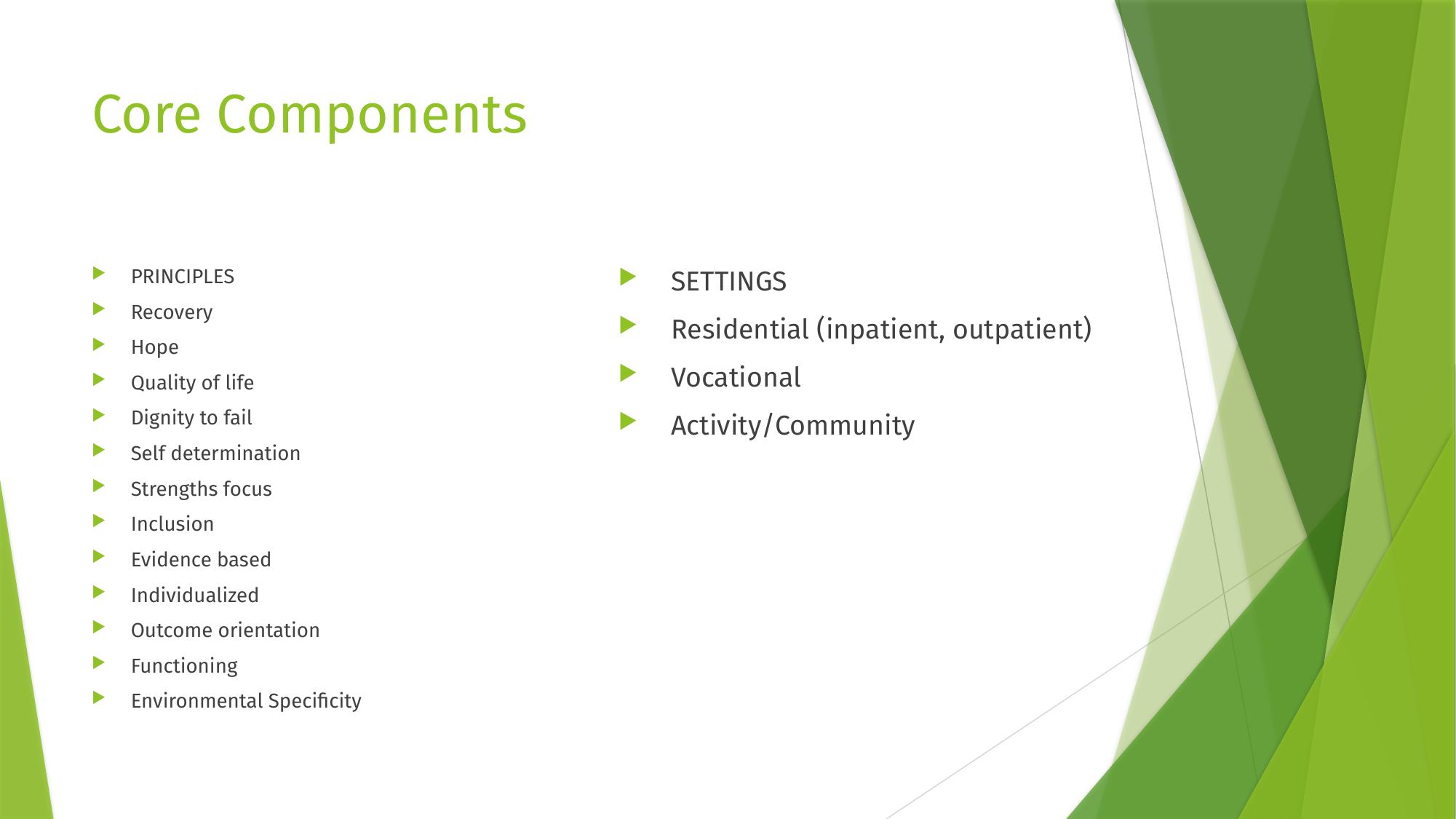

# Core Components
PRINCIPLES
Recovery
Hope
Quality of life
Dignity to fail
Self determination
Strengths focus
Inclusion
Evidence based
Individualized
Outcome orientation
Functioning
Environmental Specificity

SETTINGS
Residential (inpatient, outpatient)
Vocational
Activity/Community